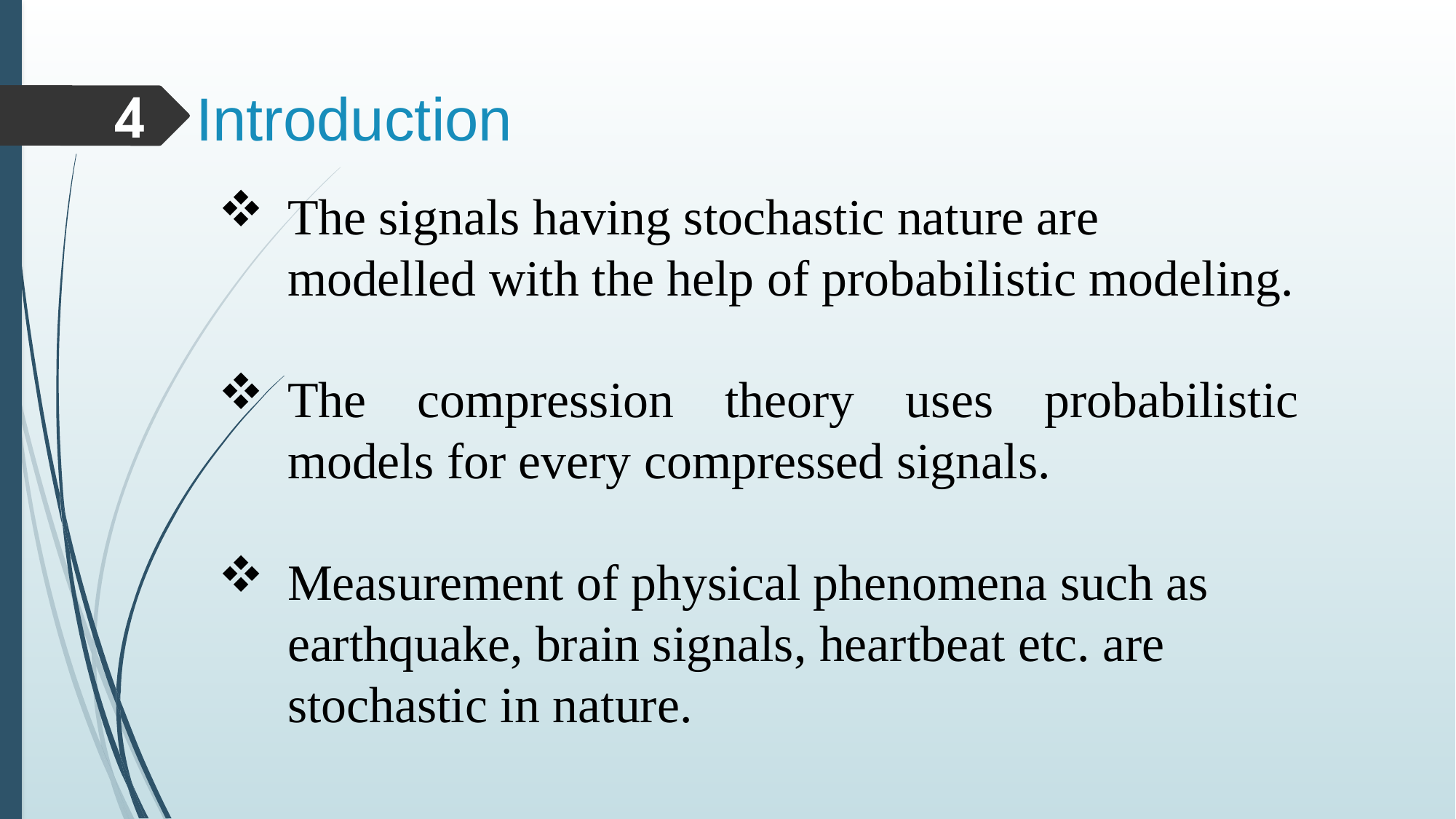

Introduction
4
The signals having stochastic nature are modelled with the help of probabilistic modeling.

The compression theory uses probabilistic models for every compressed signals.

Measurement of physical phenomena such as earthquake, brain signals, heartbeat etc. are stochastic in nature.